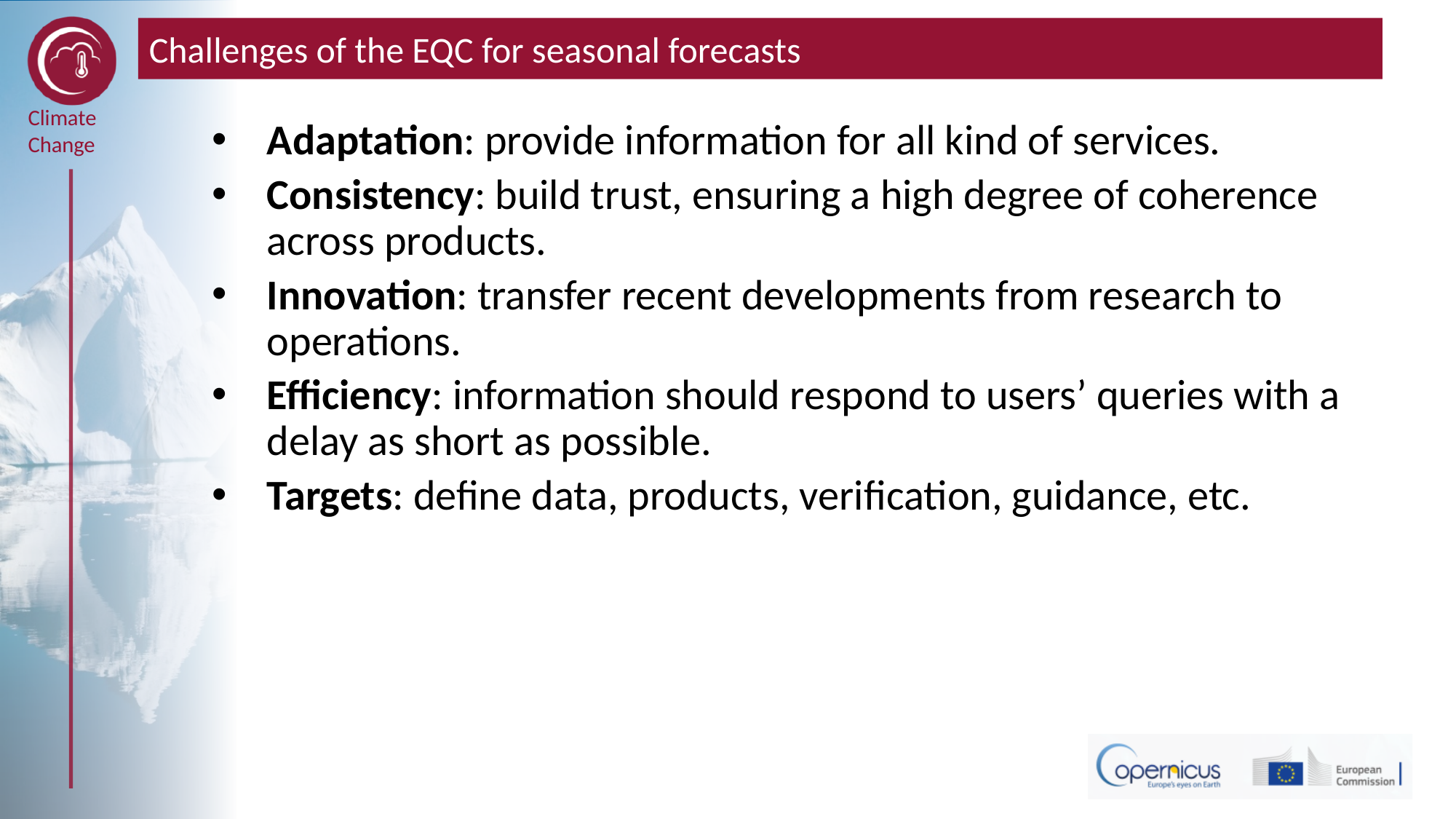

# Challenges of the EQC for seasonal forecasts
Adaptation: provide information for all kind of services.
Consistency: build trust, ensuring a high degree of coherence across products.
Innovation: transfer recent developments from research to operations.
Efficiency: information should respond to users’ queries with a delay as short as possible.
Targets: define data, products, verification, guidance, etc.